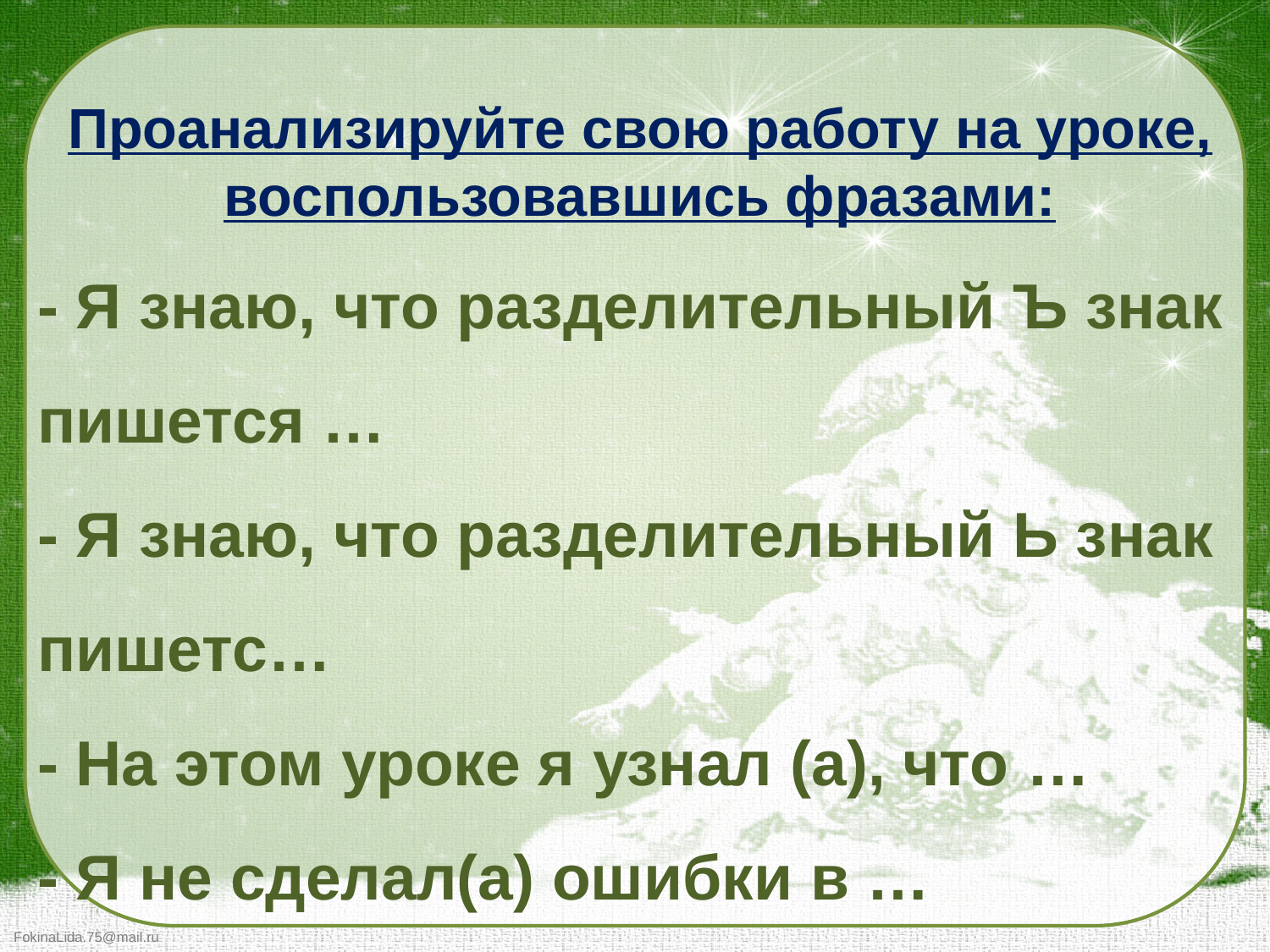

Проанализируйте свою работу на уроке, воспользовавшись фразами:
- Я знаю, что разделительный Ъ знак пишется …
- Я знаю, что разделительный Ь знак пишетс…
- На этом уроке я узнал (а), что …
- Я не сделал(а) ошибки в …
- Я сделал(а) ошибку, но я знаю ...